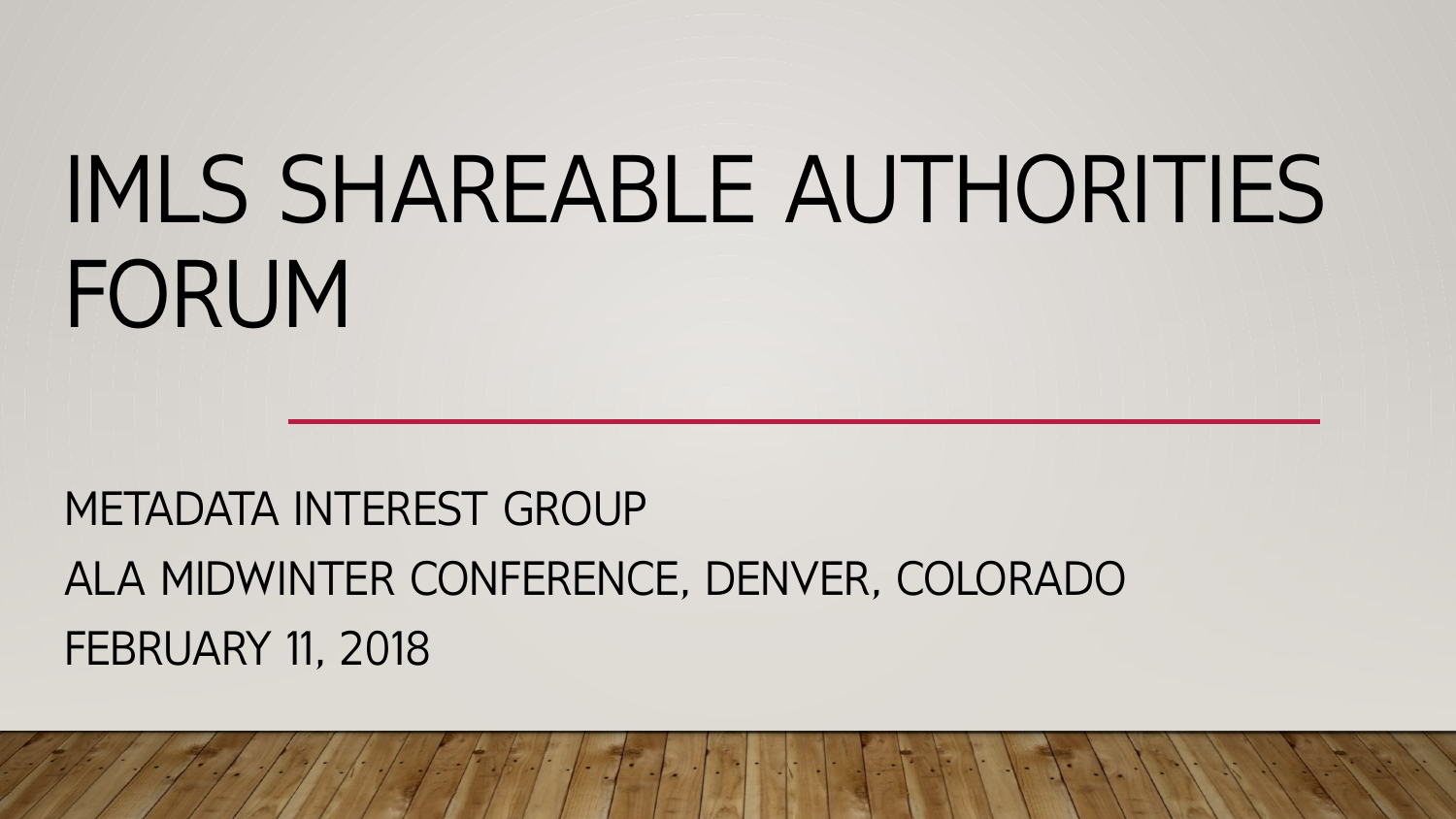

# IMLS Shareable Authorities Forum
Metadata Interest Group
ALA Midwinter Conference, Denver, Colorado
February 11, 2018